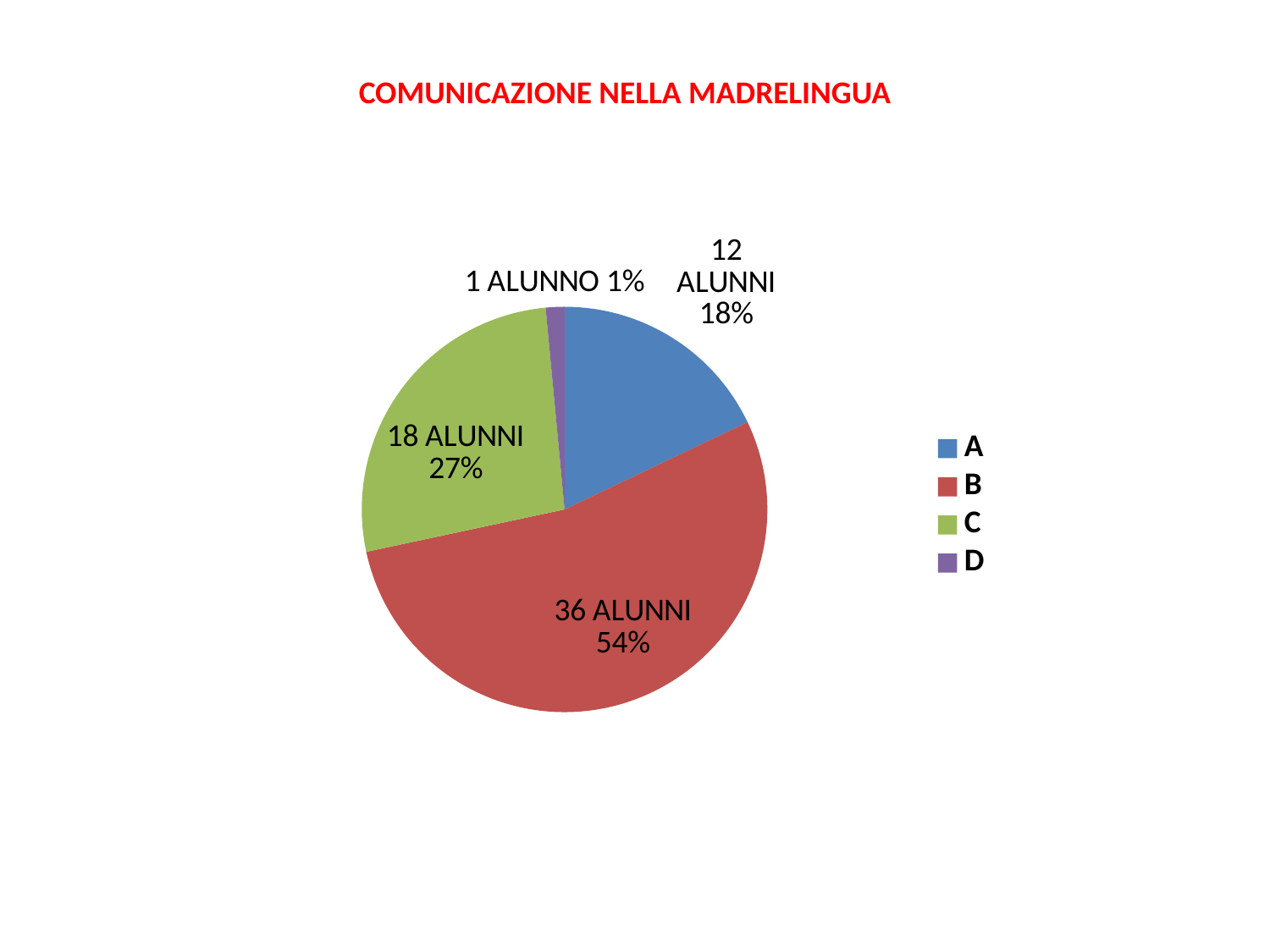

COMUNICAZIONE NELLA MADRELINGUA

### Chart

| Category |  |
|---|---|
| A | 12.0 |
| B | 36.0 |
| C | 18.0 |
| D | 1.0 |